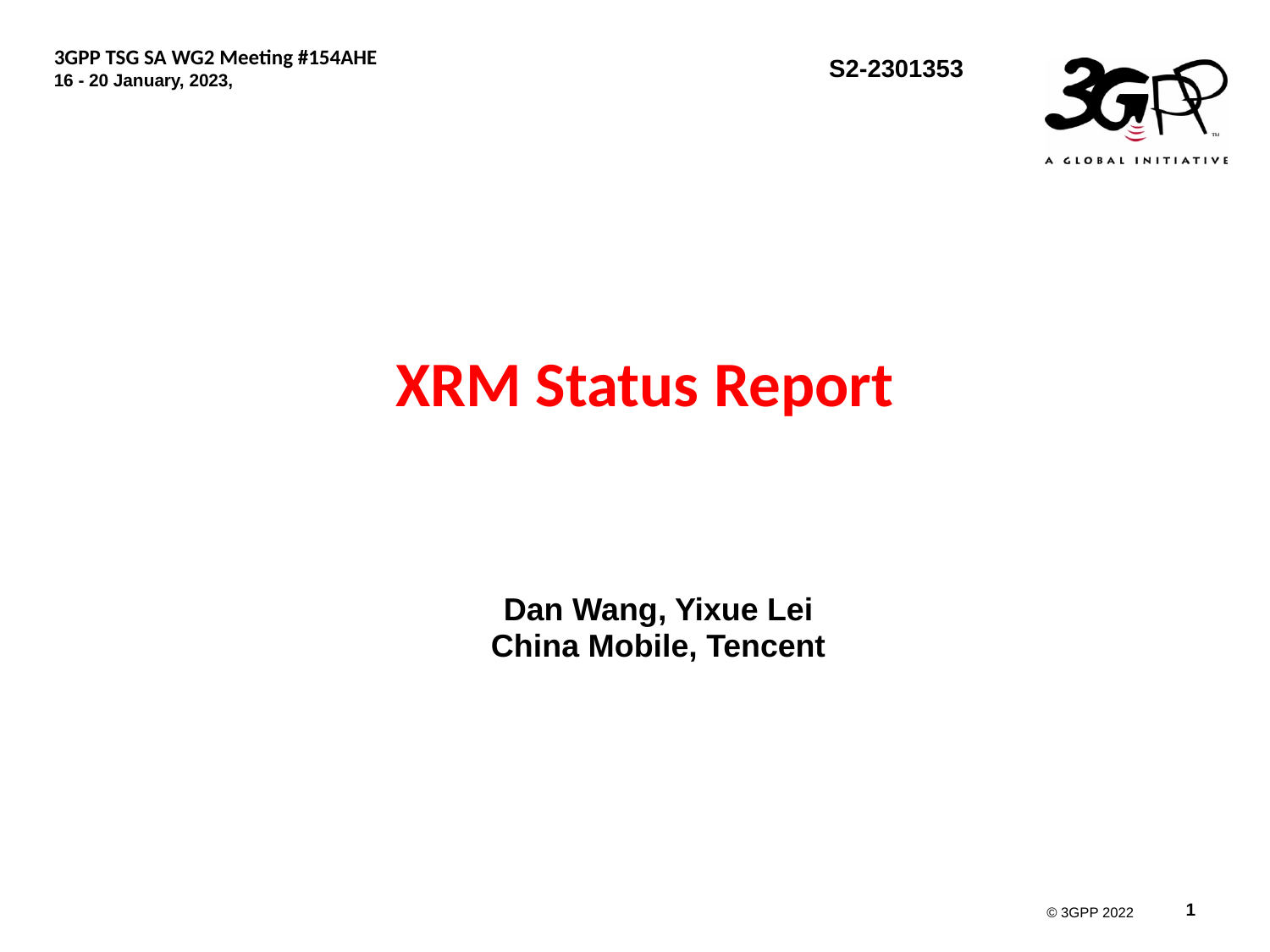

# XRM Status Report
Dan Wang, Yixue Lei
China Mobile, Tencent